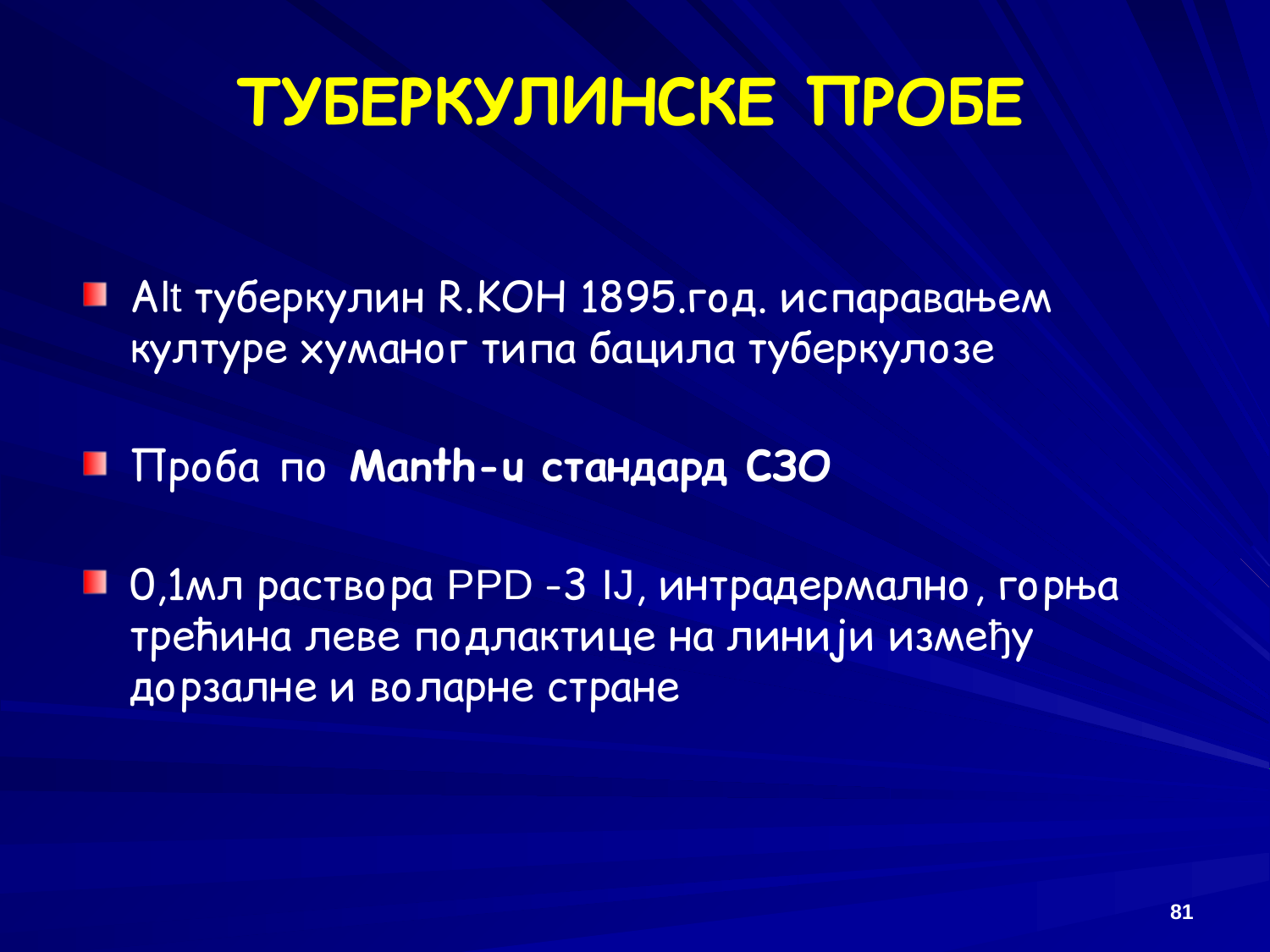

# ТУБЕРКУЛИНСКЕ ПРОБЕ

Аlt туберкулин R.KOH 1895.год. испаравањем културе хуманог типа бацила туберкулозе

Проба по Manth-u стандард СЗО

0,1мл раствора PPD -3 IJ, интрадермално, горња трећина леве подлактице на линији између дорзалне и воларне стране

81